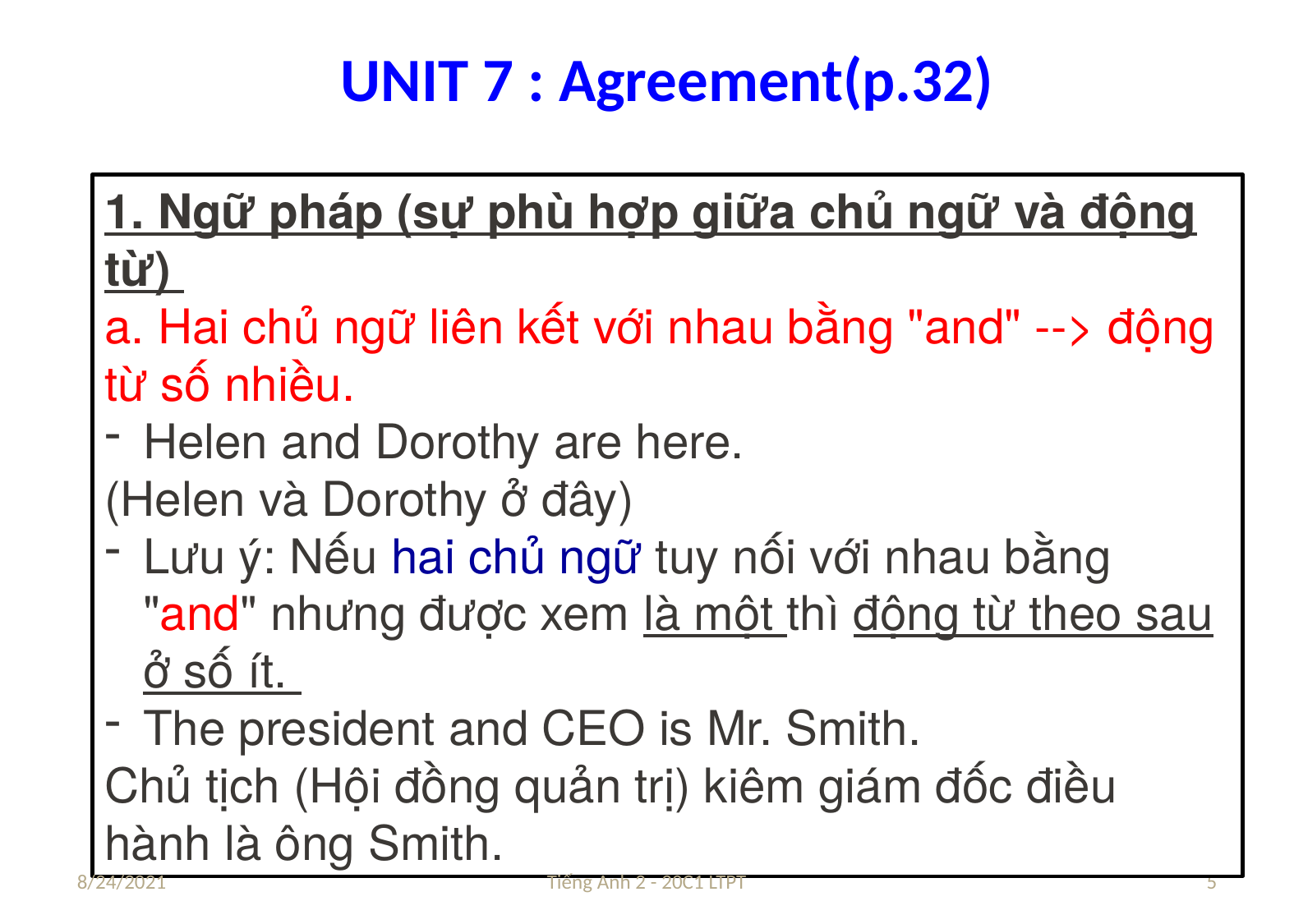

# UNIT 7 : Agreement(p.32)
1. Ngữ pháp (sự phù hợp giữa chủ ngữ và động từ)
a. Hai chủ ngữ liên kết với nhau bằng "and" --> động từ số nhiều.
Helen and Dorothy are here.
(Helen và Dorothy ở đây)
Lưu ý: Nếu hai chủ ngữ tuy nối với nhau bằng "and" nhưng được xem là một thì động từ theo sau ở số ít.
The president and CEO is Mr. Smith.
Chủ tịch (Hội đồng quản trị) kiêm giám đốc điều hành là ông Smith.
8/24/2021
Tiếng Anh 2 - 20C1 LTPT
5